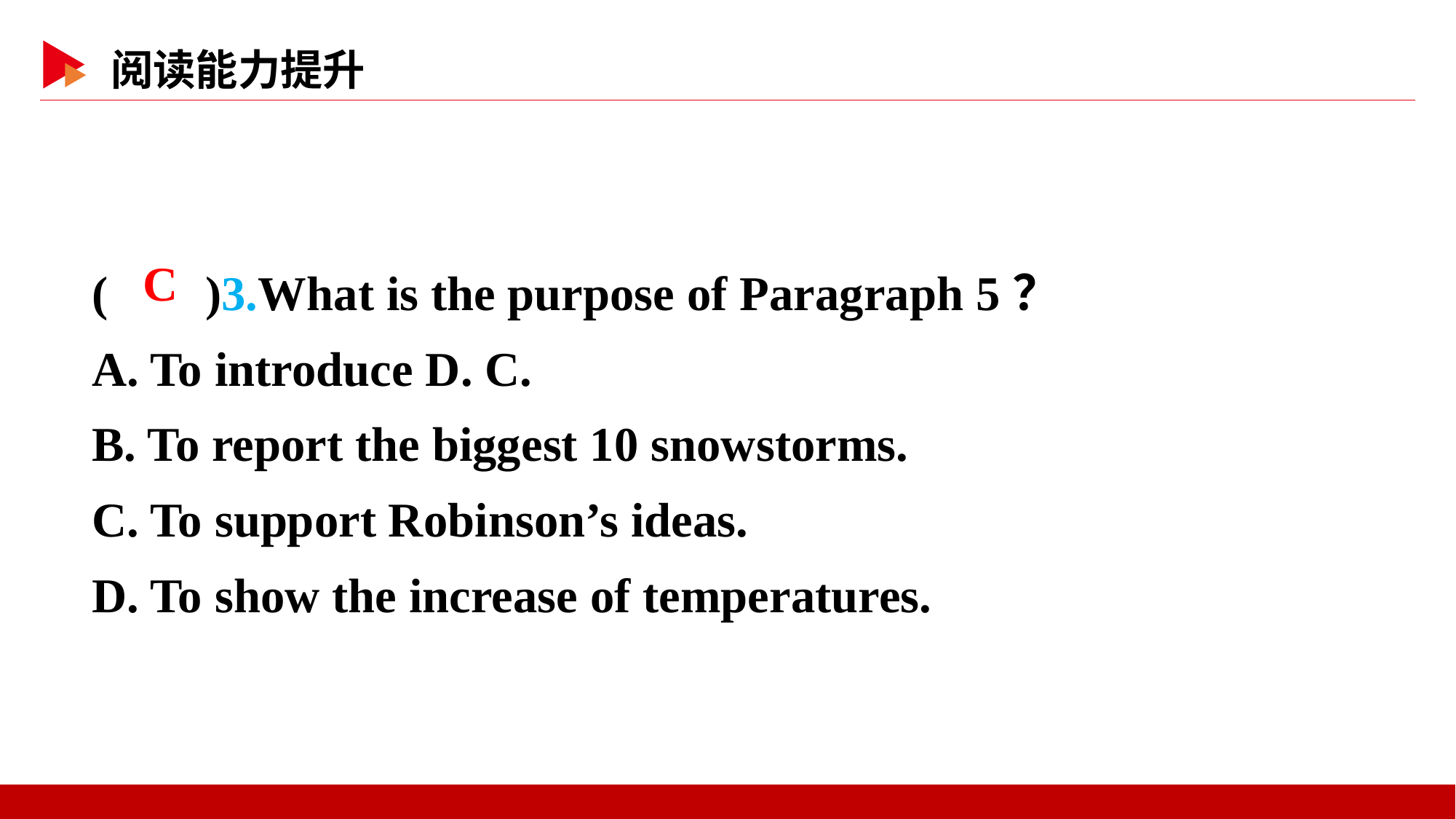

(        )3.What is the purpose of Paragraph 5？
A. To introduce D. C.
B. To report the biggest 10 snowstorms.
C. To support Robinson’s ideas.
D. To show the increase of temperatures.
   C